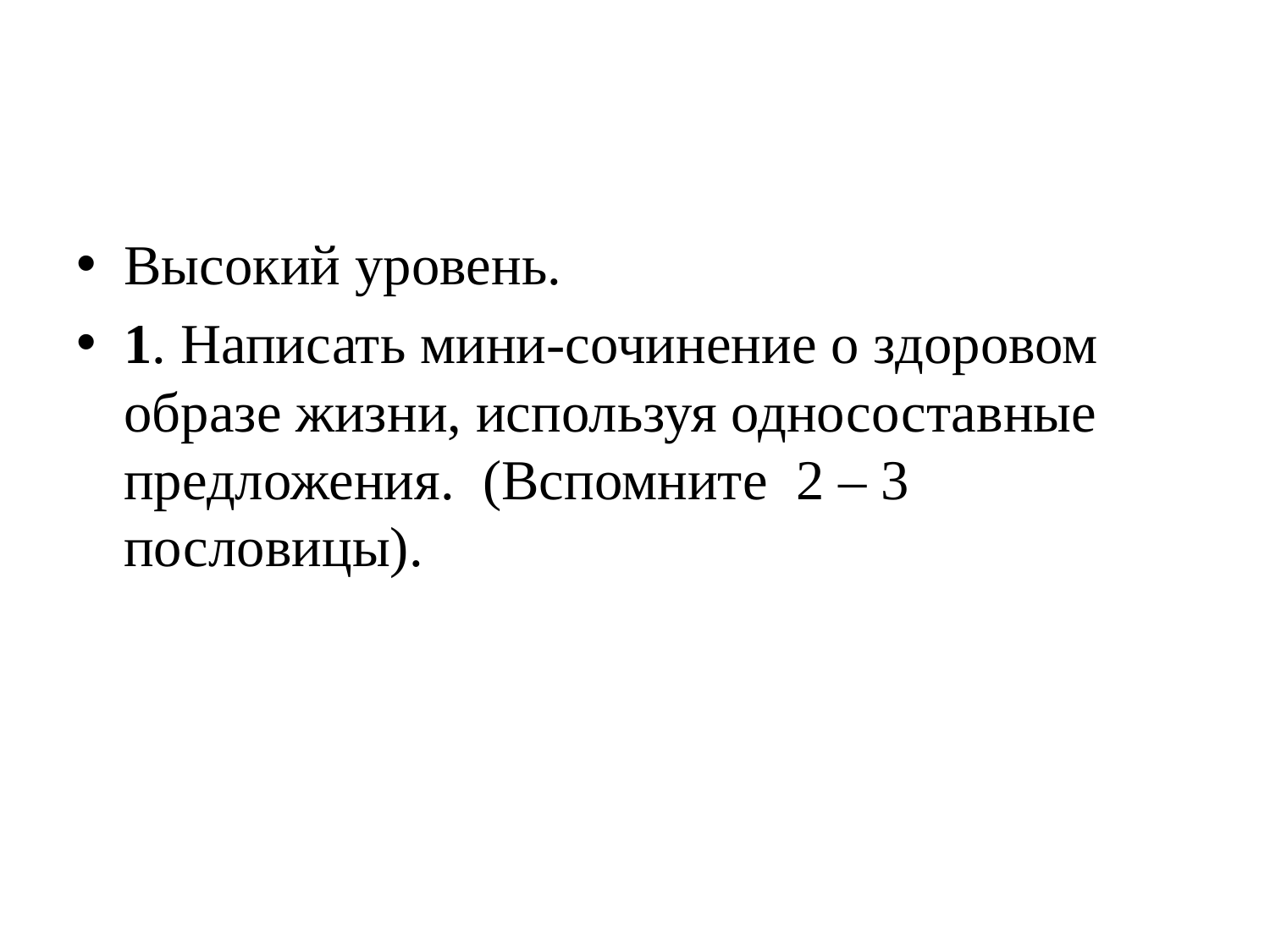

#
Высокий уровень.
1. Написать мини-сочинение о здоровом образе жизни, используя односоставные предложения.  (Вспомните  2 – 3 пословицы).